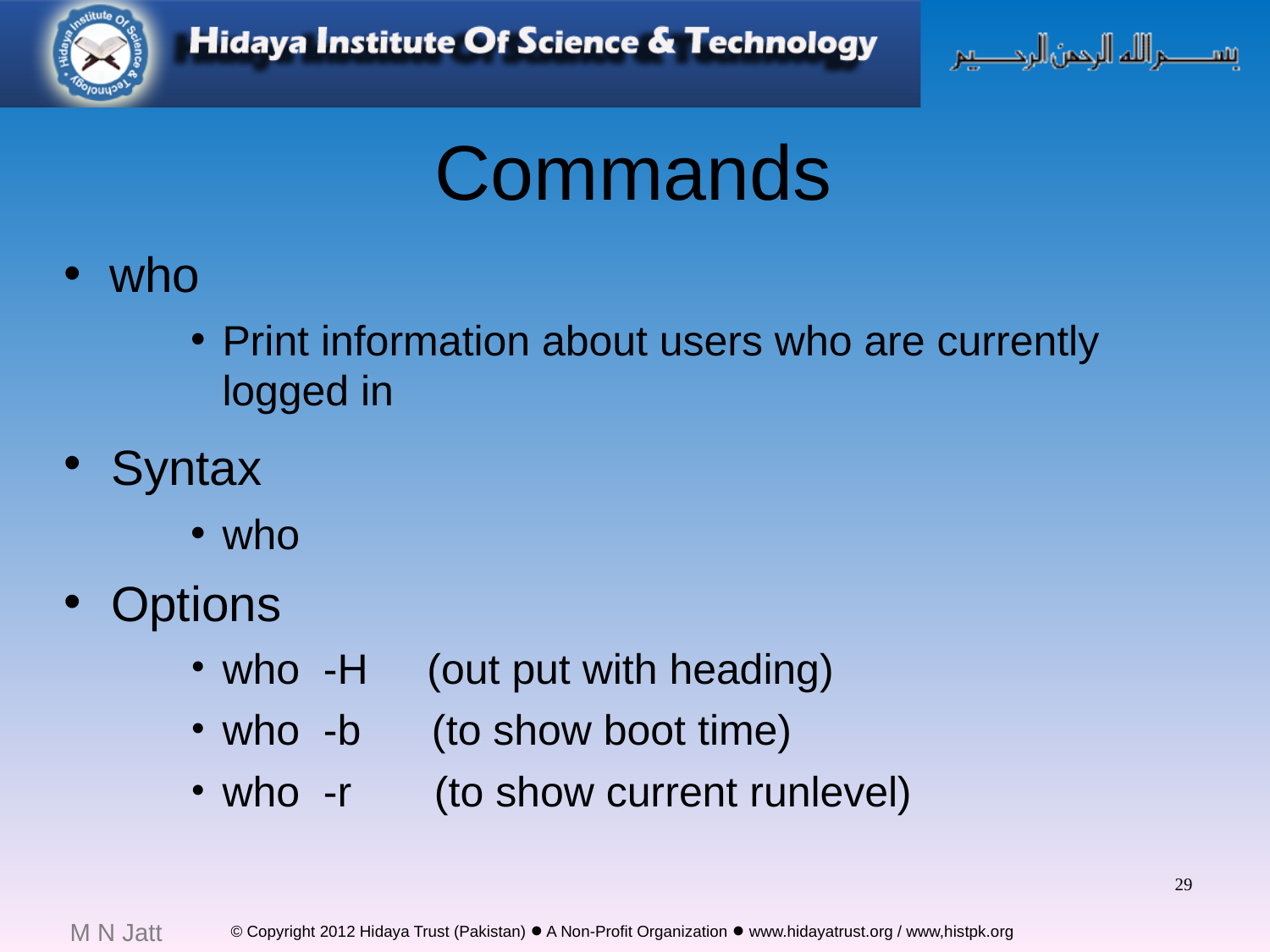

# Commands
who
Print information about users who are currently logged in
Syntax
who
Options
who  -H     (out put with heading)
who  -b      (to show boot time)
who  -r       (to show current runlevel)

29